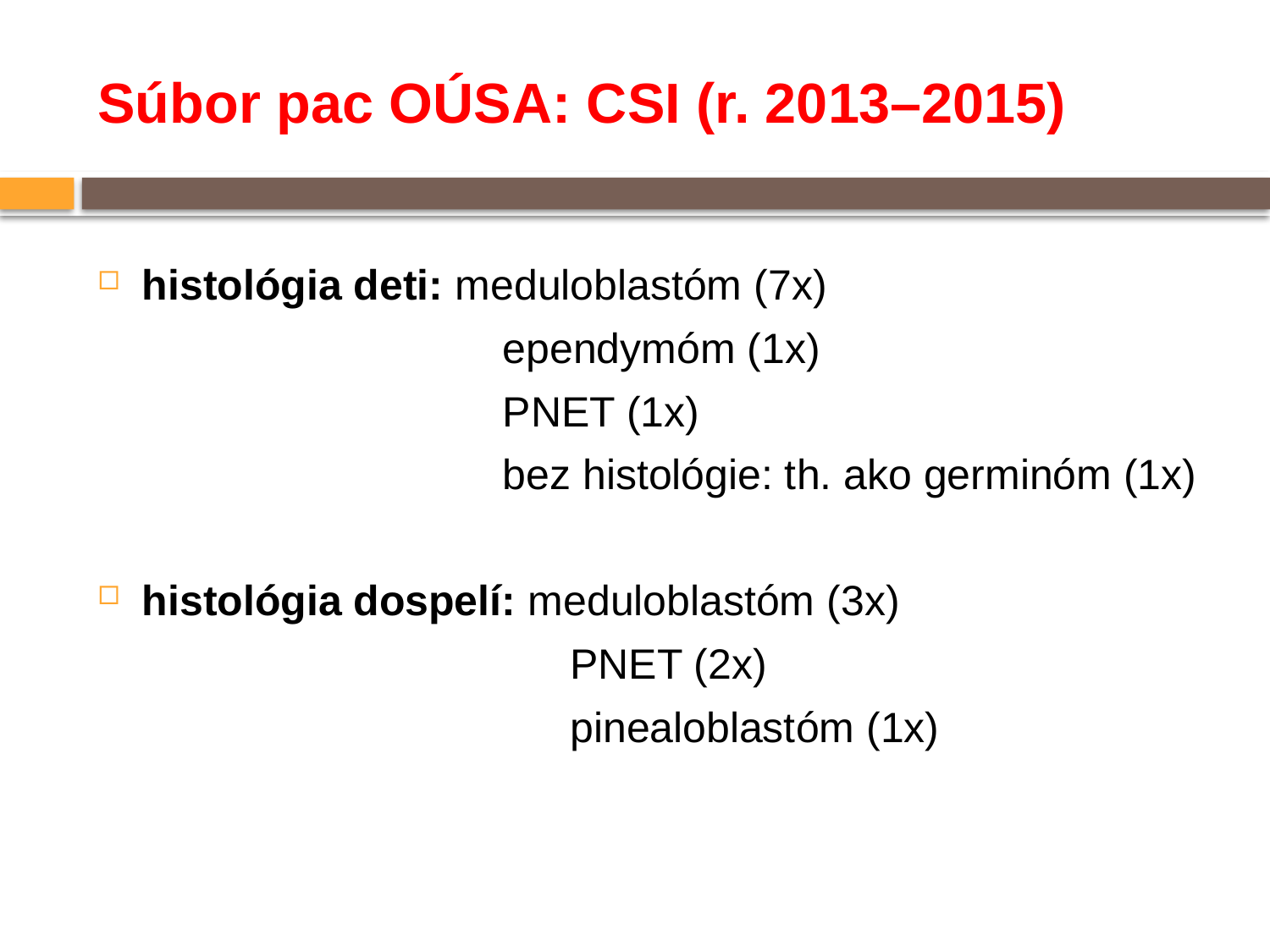

# Súbor pac OÚSA: CSI (r. 2013–2015)
histológia deti: meduloblastóm (7x)
		 	         ependymóm (1x)
			         PNET (1x)
			         bez histológie: th. ako germinóm (1x)

histológia dospelí: meduloblastóm (3x)
				    PNET (2x)
				    pinealoblastóm (1x)